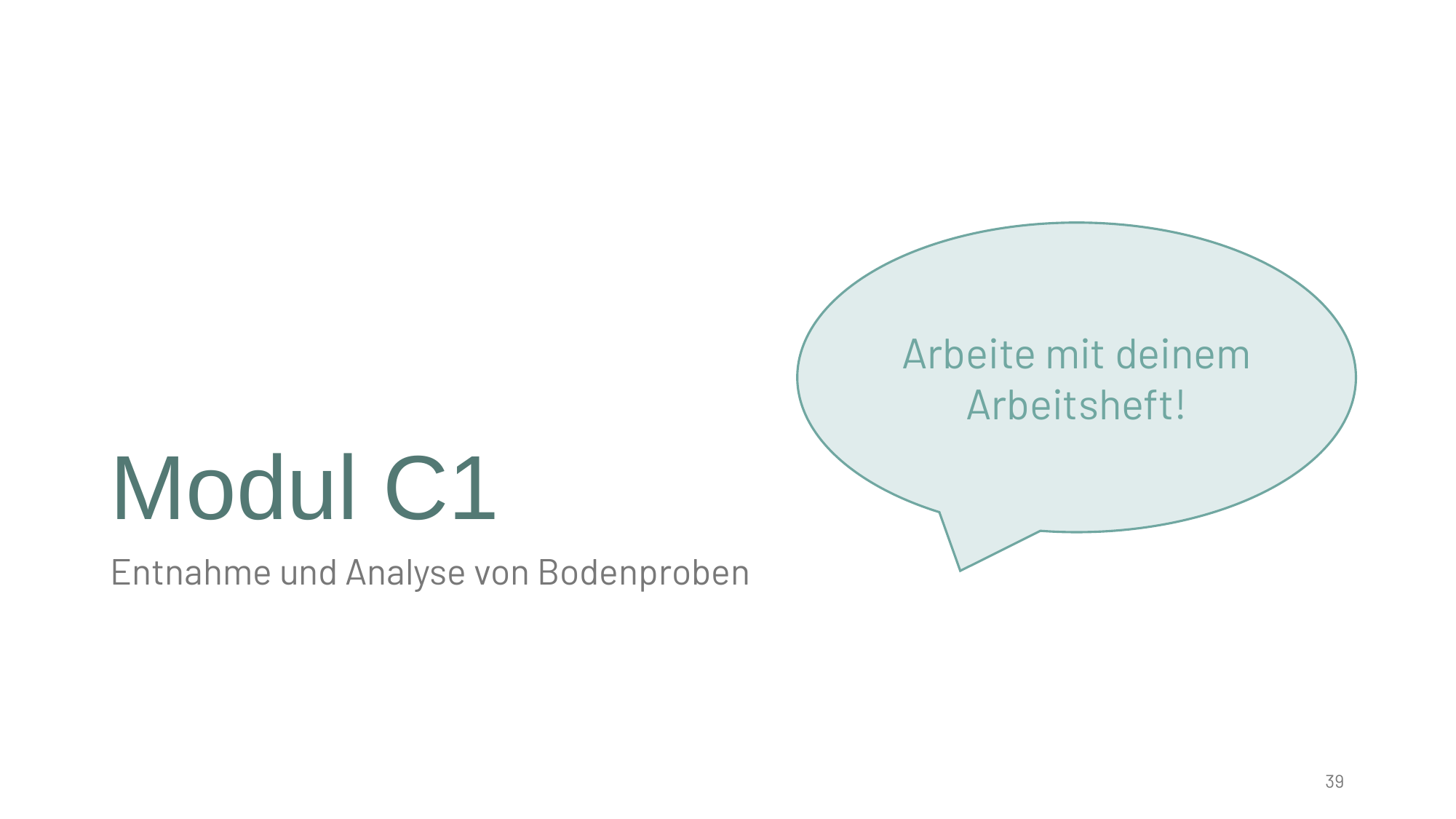

# Modul C1
Arbeite mit deinem Arbeitsheft!
Entnahme und Analyse von Bodenproben
39